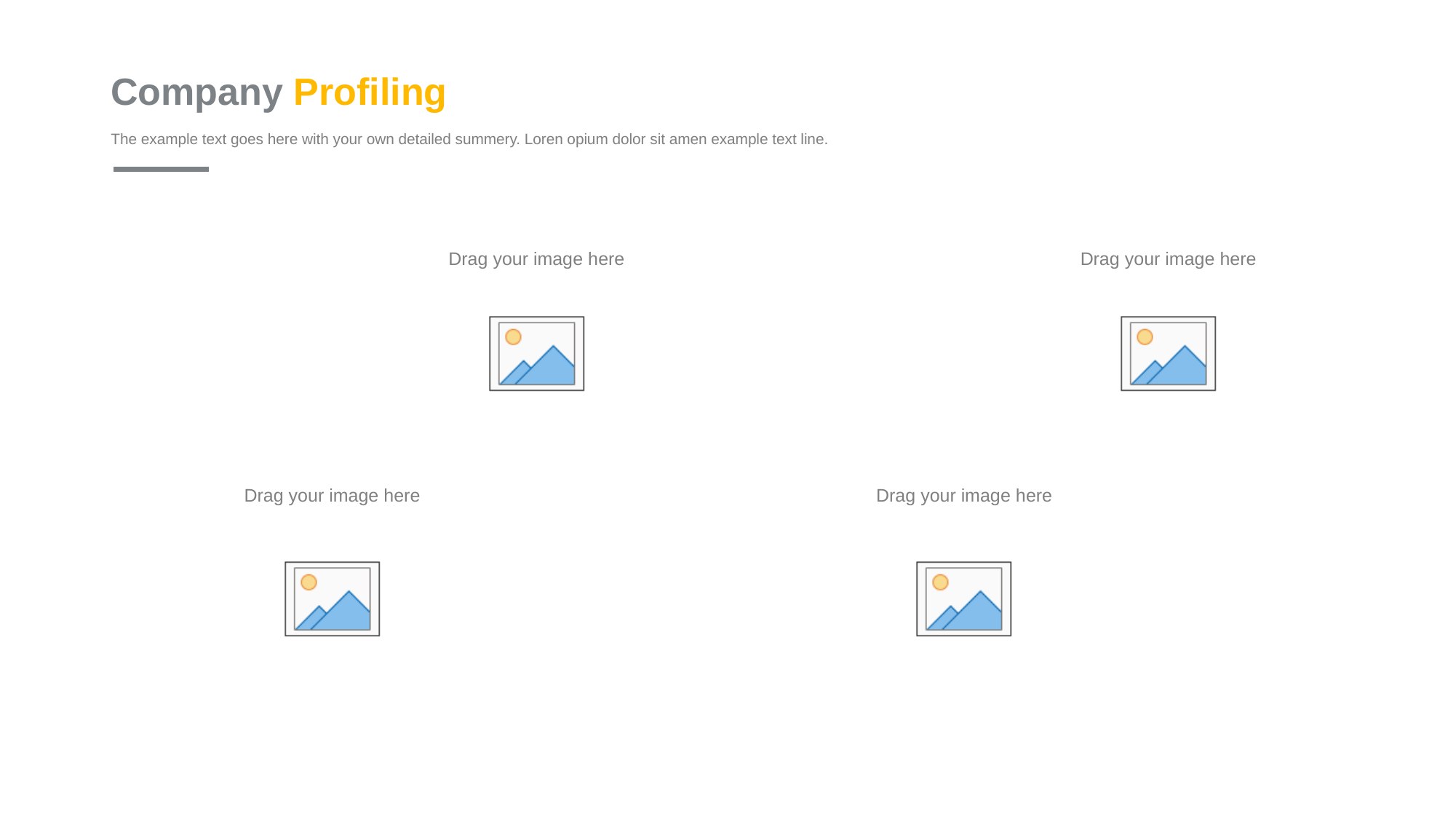

Company Profiling
The example text goes here with your own detailed summery. Loren opium dolor sit amen example text line.